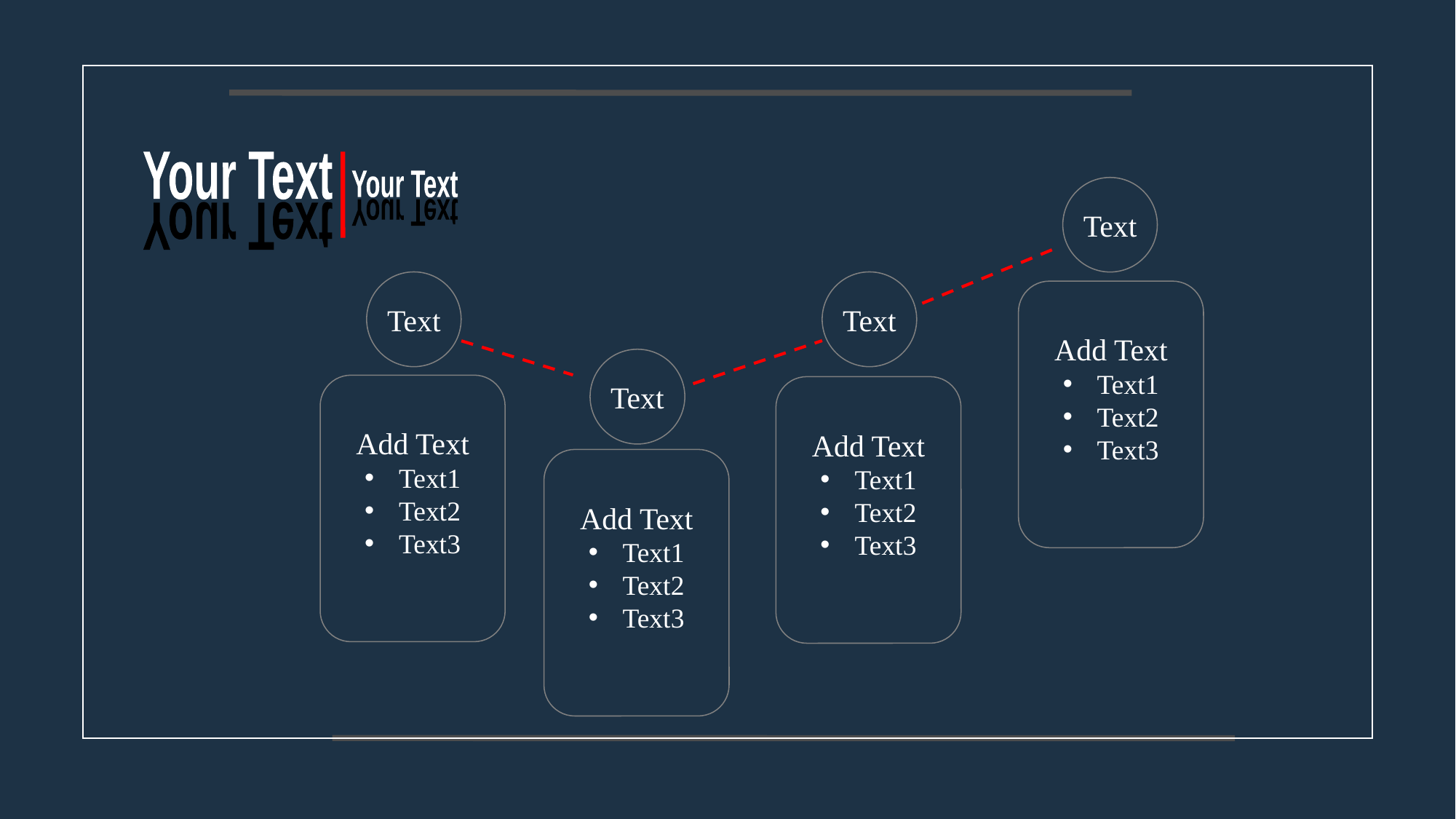

Your Text

Your Text
Text
Your Text
Your Text

Text
Text
Add Text
Text1
Text2
Text3

Text
Add Text
Text1
Text2
Text3

Add Text
Text1
Text2
Text3

Add Text
Text1
Text2
Text3